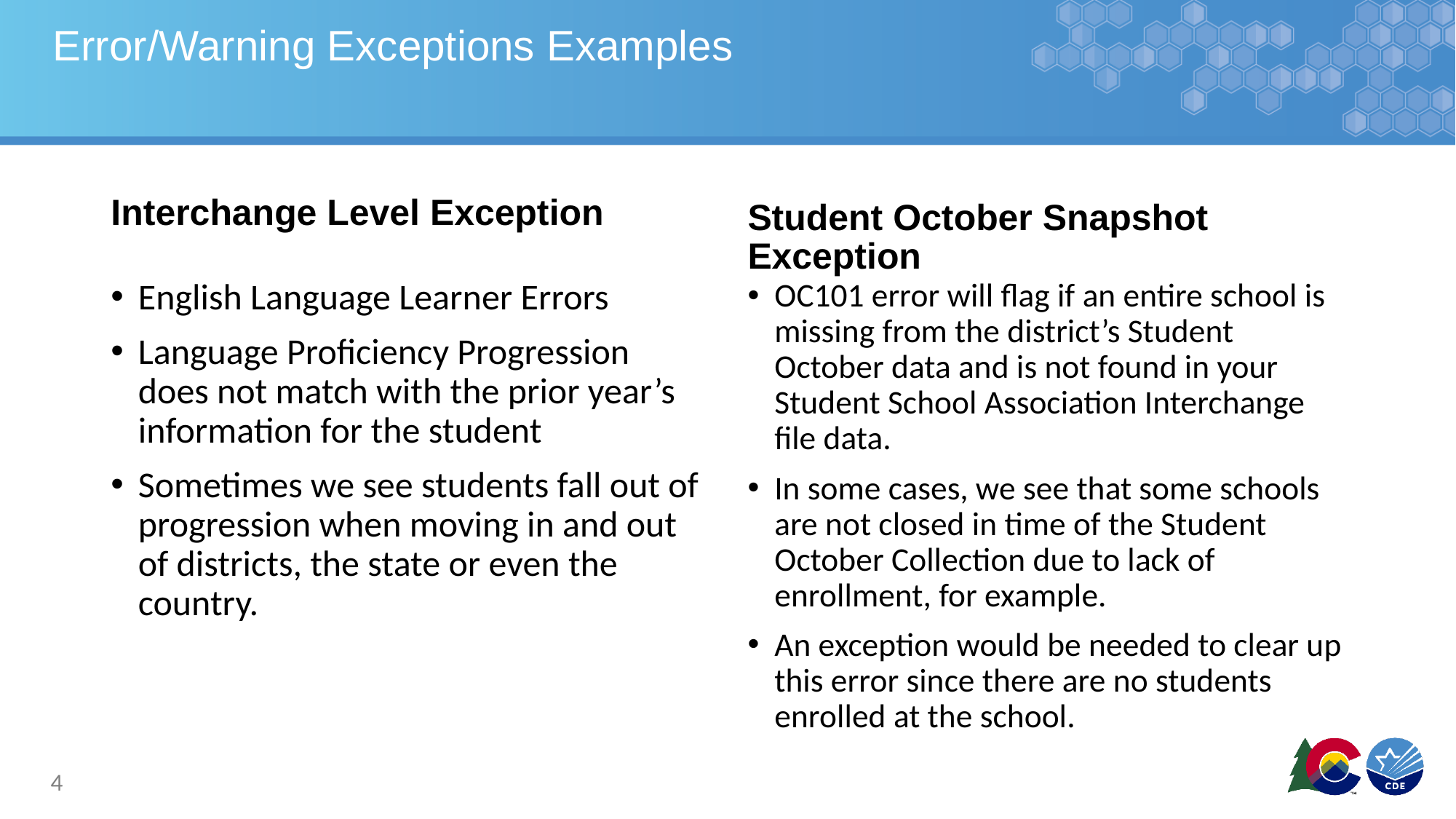

# Error/Warning Exceptions Examples
Interchange Level Exception
Student October Snapshot Exception
English Language Learner Errors
Language Proficiency Progression does not match with the prior year’s information for the student
Sometimes we see students fall out of progression when moving in and out of districts, the state or even the country.
OC101 error will flag if an entire school is missing from the district’s Student October data and is not found in your Student School Association Interchange file data.
In some cases, we see that some schools are not closed in time of the Student October Collection due to lack of enrollment, for example.
An exception would be needed to clear up this error since there are no students enrolled at the school.
4